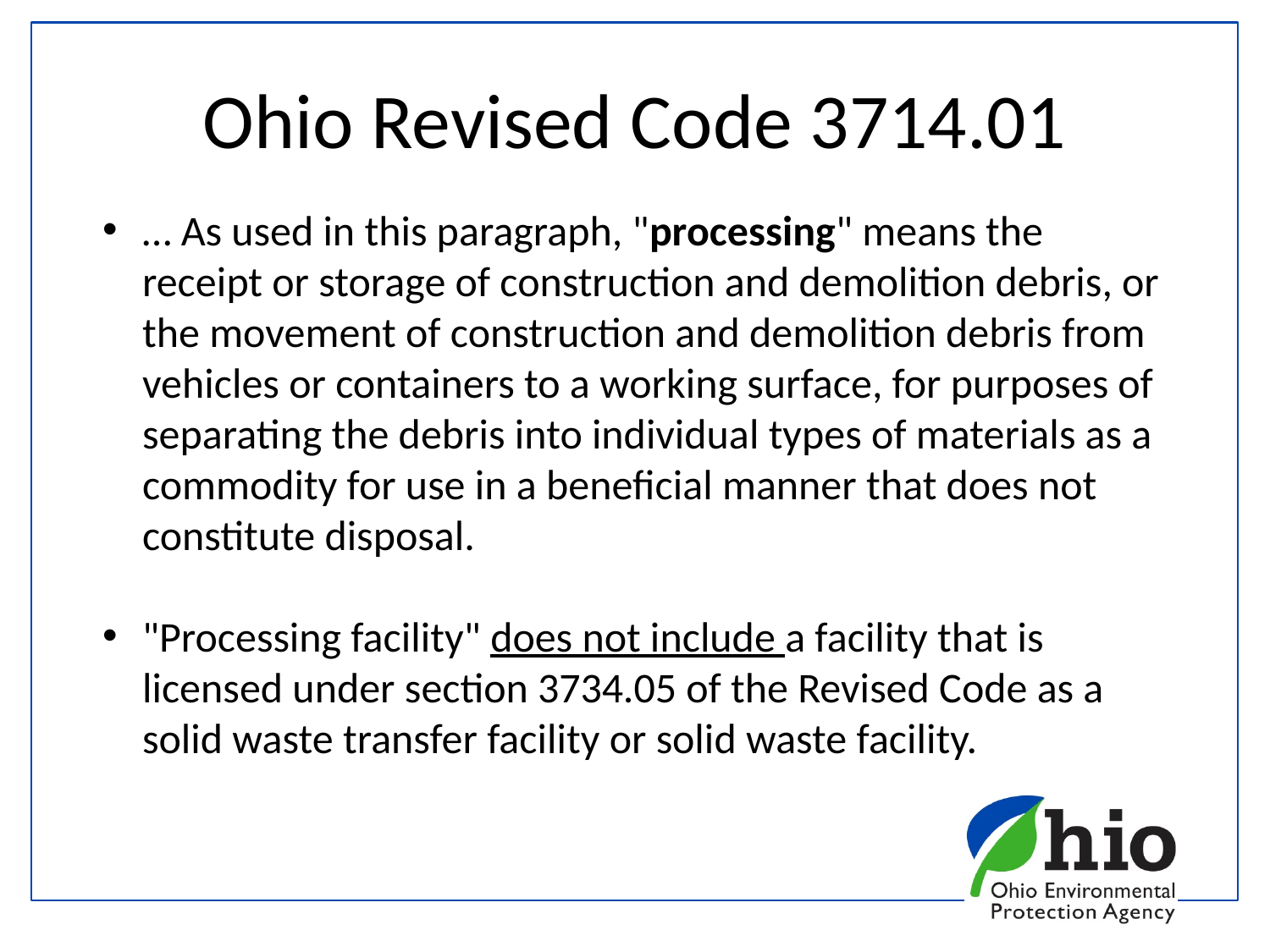

# Ohio Revised Code 3714.01
… As used in this paragraph, "processing" means the receipt or storage of construction and demolition debris, or the movement of construction and demolition debris from vehicles or containers to a working surface, for purposes of separating the debris into individual types of materials as a commodity for use in a beneficial manner that does not constitute disposal.

"Processing facility" does not include a facility that is licensed under section 3734.05 of the Revised Code as a solid waste transfer facility or solid waste facility.